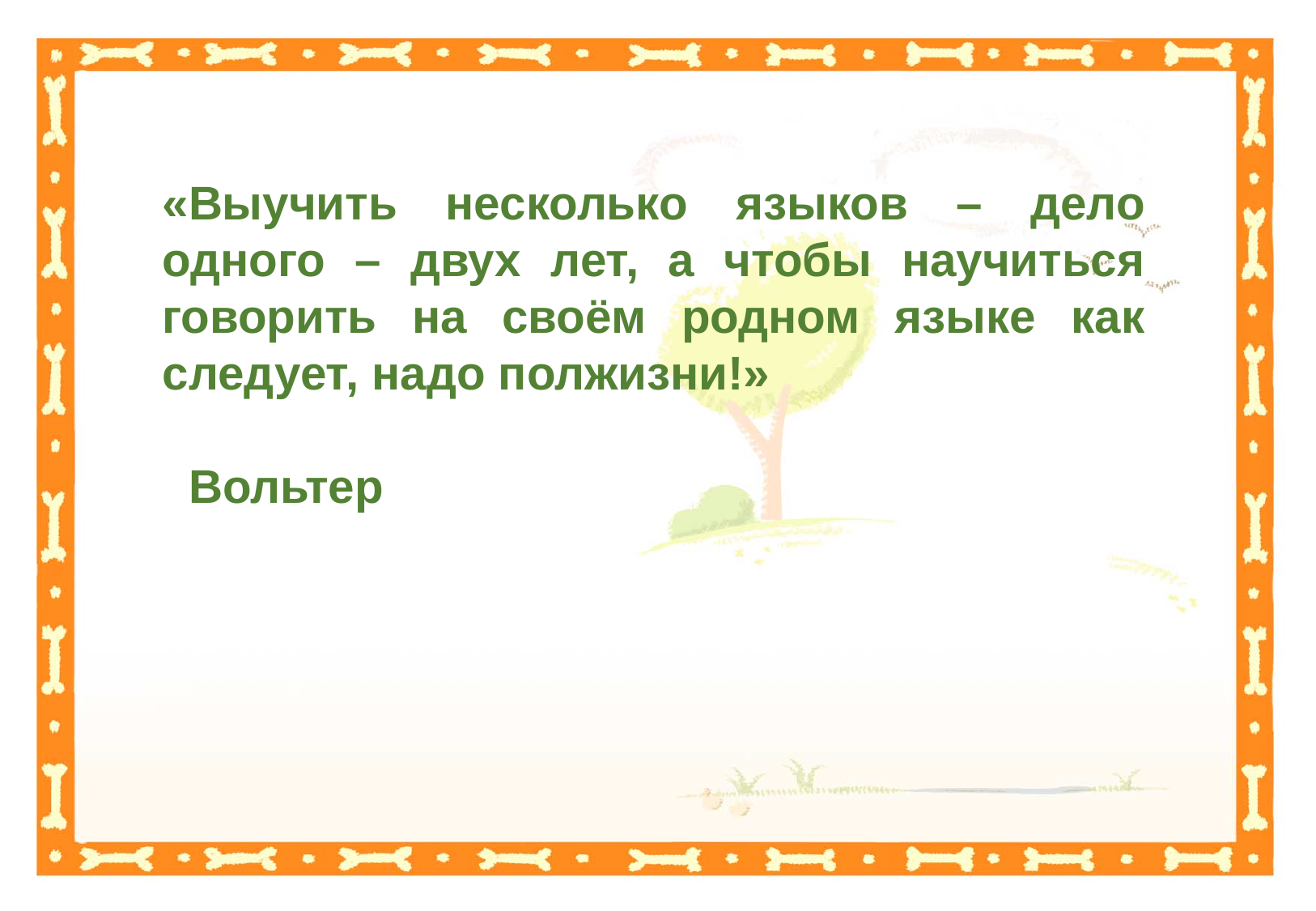

«Выучить несколько языков – дело одного – двух лет, а чтобы научиться говорить на своём родном языке как следует, надо полжизни!»

  Вольтер